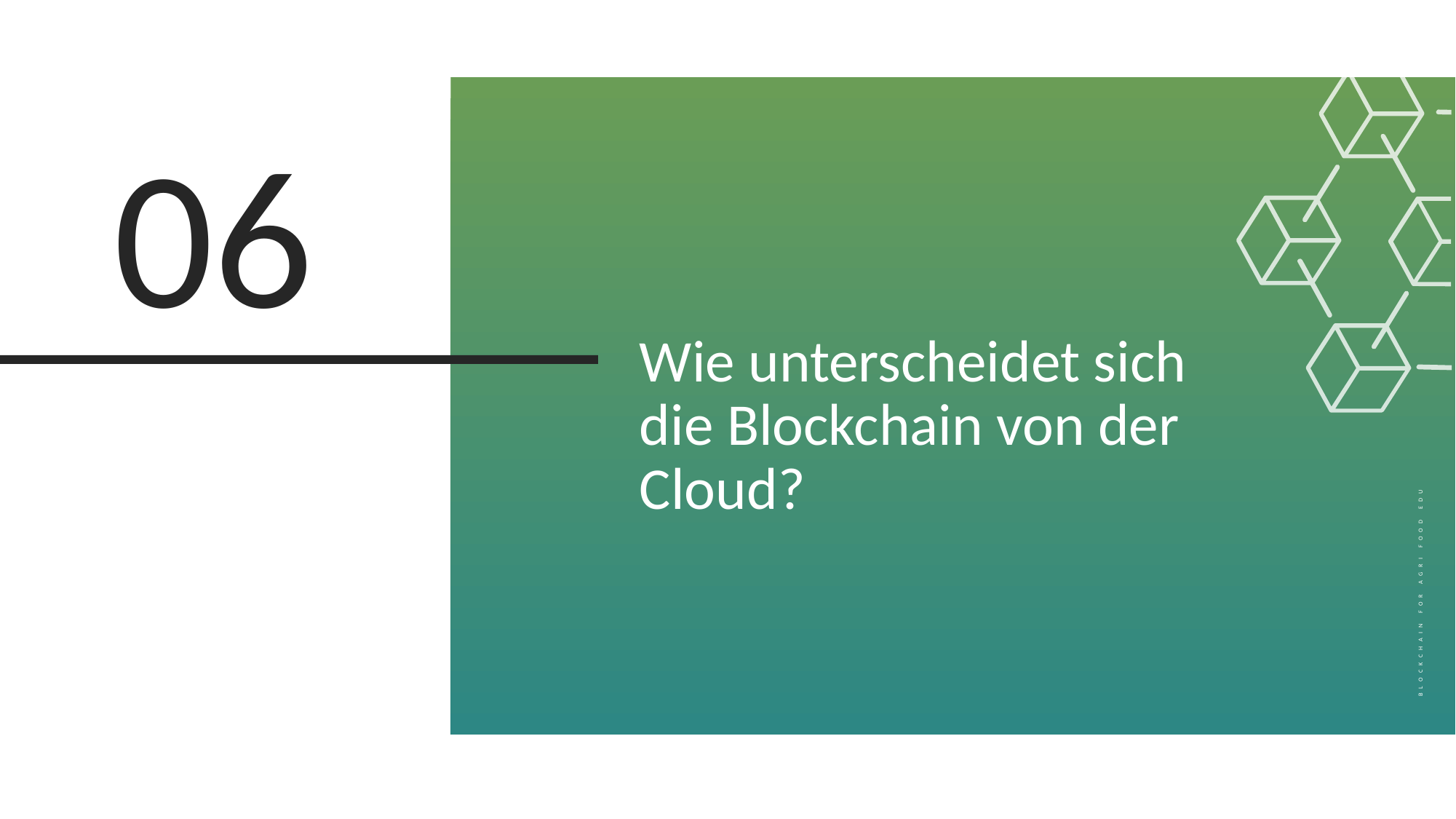

06
Wie unterscheidet sich die Blockchain von der Cloud?